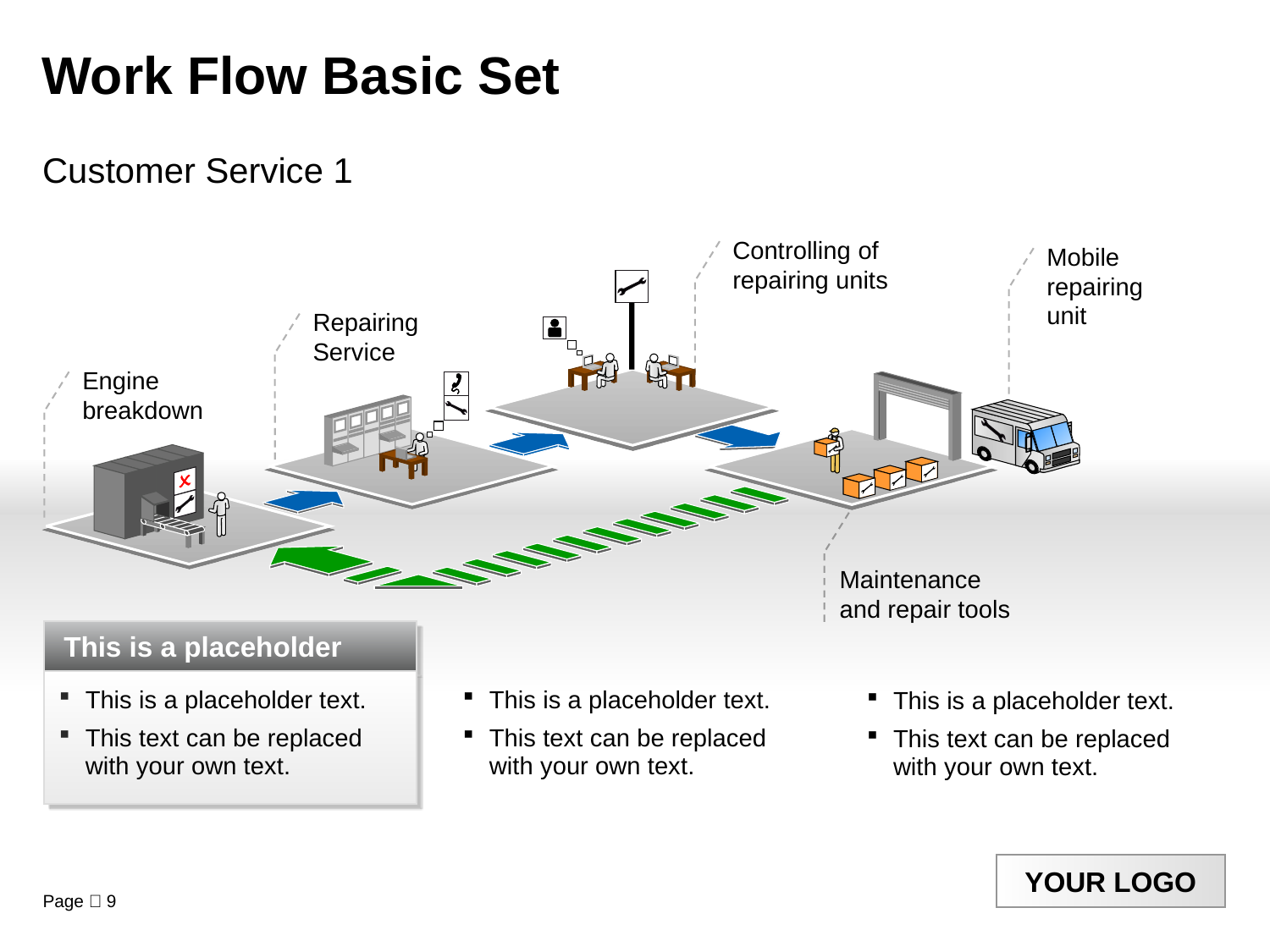

Work Flow Basic Set
Customer Service 1
Controlling of
repairing units

Mobile
repairing
unit

Repairing
Service

Engine
breakdown

Maintenance
and repair tools
This is a placeholder
This is a placeholder text.
This text can be replaced with your own text.
This is a placeholder text.
This text can be replaced with your own text.
This is a placeholder text.
This text can be replaced with your own text.